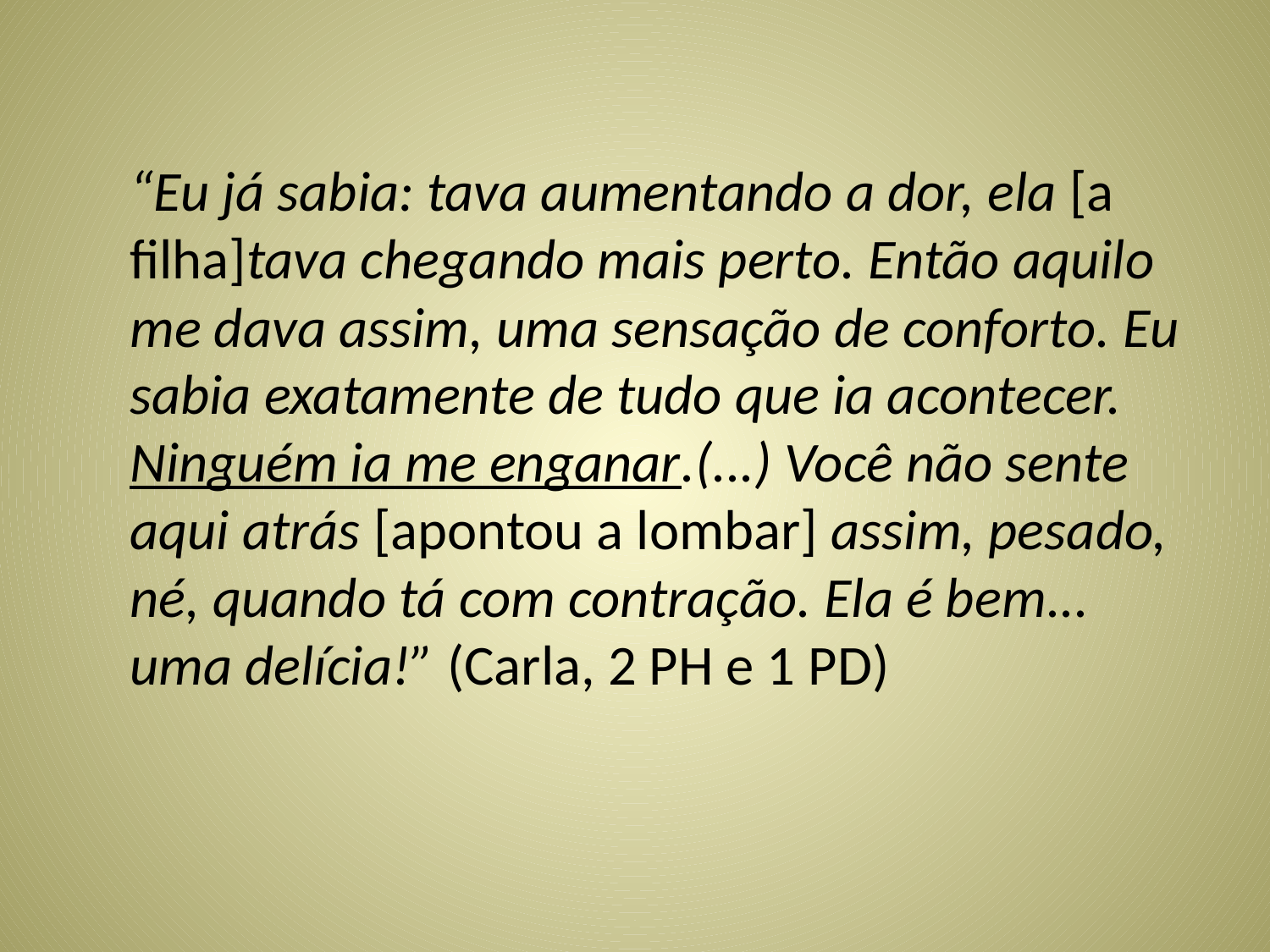

“Eu já sabia: tava aumentando a dor, ela [a filha]tava chegando mais perto. Então aquilo me dava assim, uma sensação de conforto. Eu sabia exatamente de tudo que ia acontecer. Ninguém ia me enganar.(...) Você não sente aqui atrás [apontou a lombar] assim, pesado, né, quando tá com contração. Ela é bem... uma delícia!” (Carla, 2 PH e 1 PD)